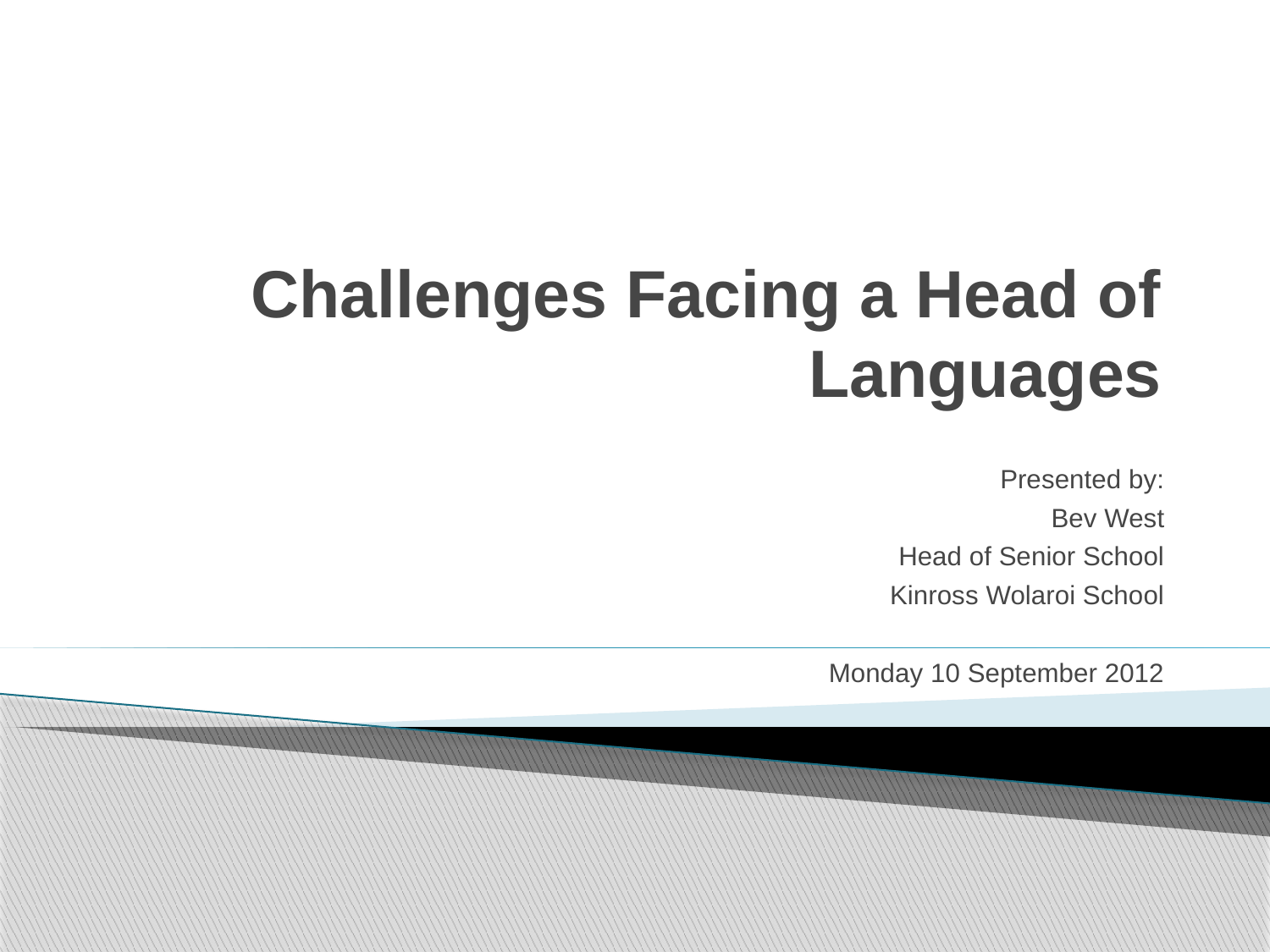

# Challenges Facing a Head of Languages
Presented by:
Bev West
Head of Senior School
Kinross Wolaroi School

Monday 10 September 2012